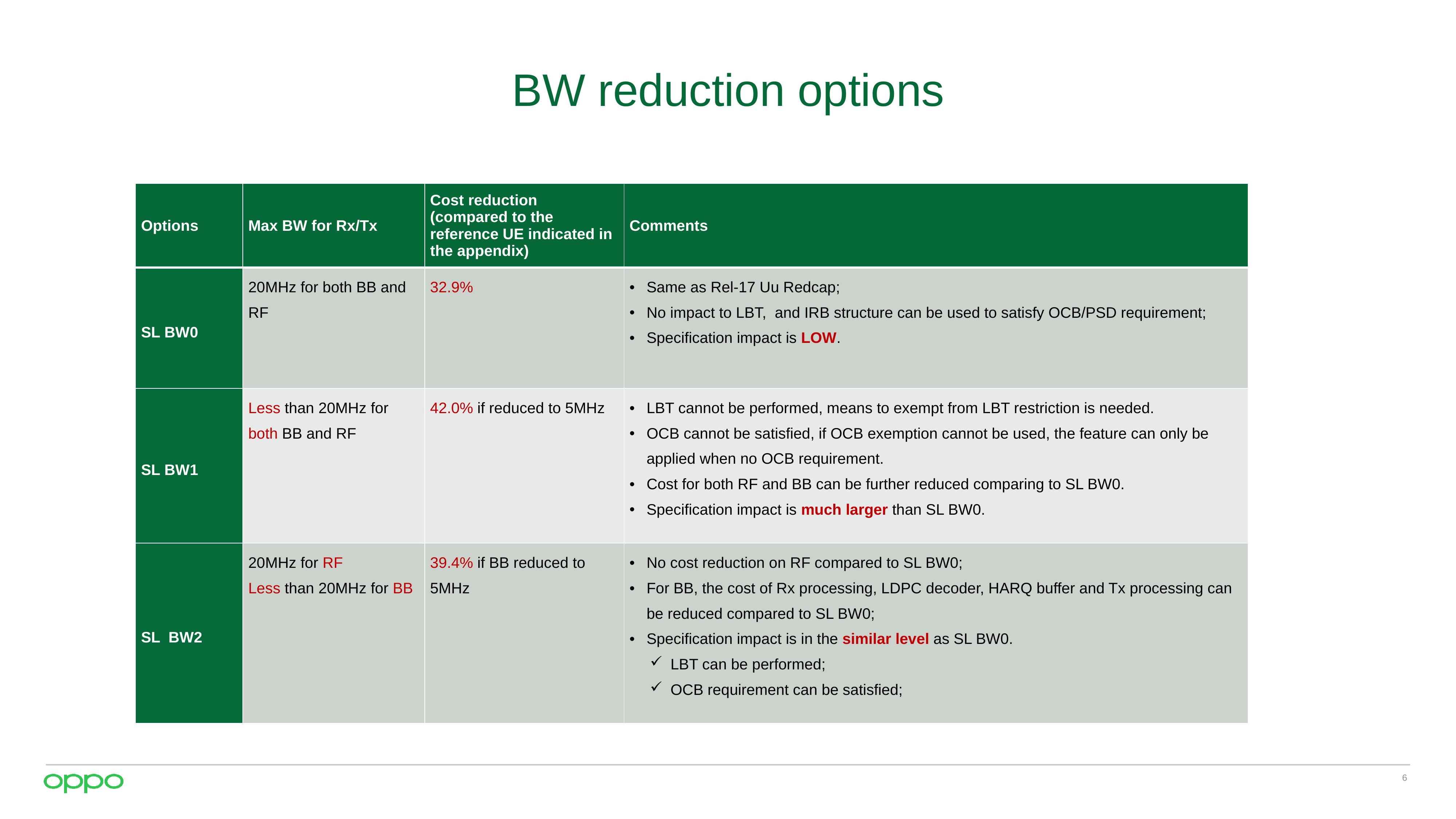

# BW reduction options
| Options | Max BW for Rx/Tx | Cost reduction (compared to the reference UE indicated in the appendix) | Comments |
| --- | --- | --- | --- |
| SL BW0 | 20MHz for both BB and RF | 32.9% | Same as Rel-17 Uu Redcap; No impact to LBT, and IRB structure can be used to satisfy OCB/PSD requirement; Specification impact is LOW. |
| SL BW1 | Less than 20MHz for both BB and RF | 42.0% if reduced to 5MHz | LBT cannot be performed, means to exempt from LBT restriction is needed. OCB cannot be satisfied, if OCB exemption cannot be used, the feature can only be applied when no OCB requirement. Cost for both RF and BB can be further reduced comparing to SL BW0. Specification impact is much larger than SL BW0. |
| SL BW2 | 20MHz for RF Less than 20MHz for BB | 39.4% if BB reduced to 5MHz | No cost reduction on RF compared to SL BW0; For BB, the cost of Rx processing, LDPC decoder, HARQ buffer and Tx processing can be reduced compared to SL BW0; Specification impact is in the similar level as SL BW0. LBT can be performed; OCB requirement can be satisfied; |